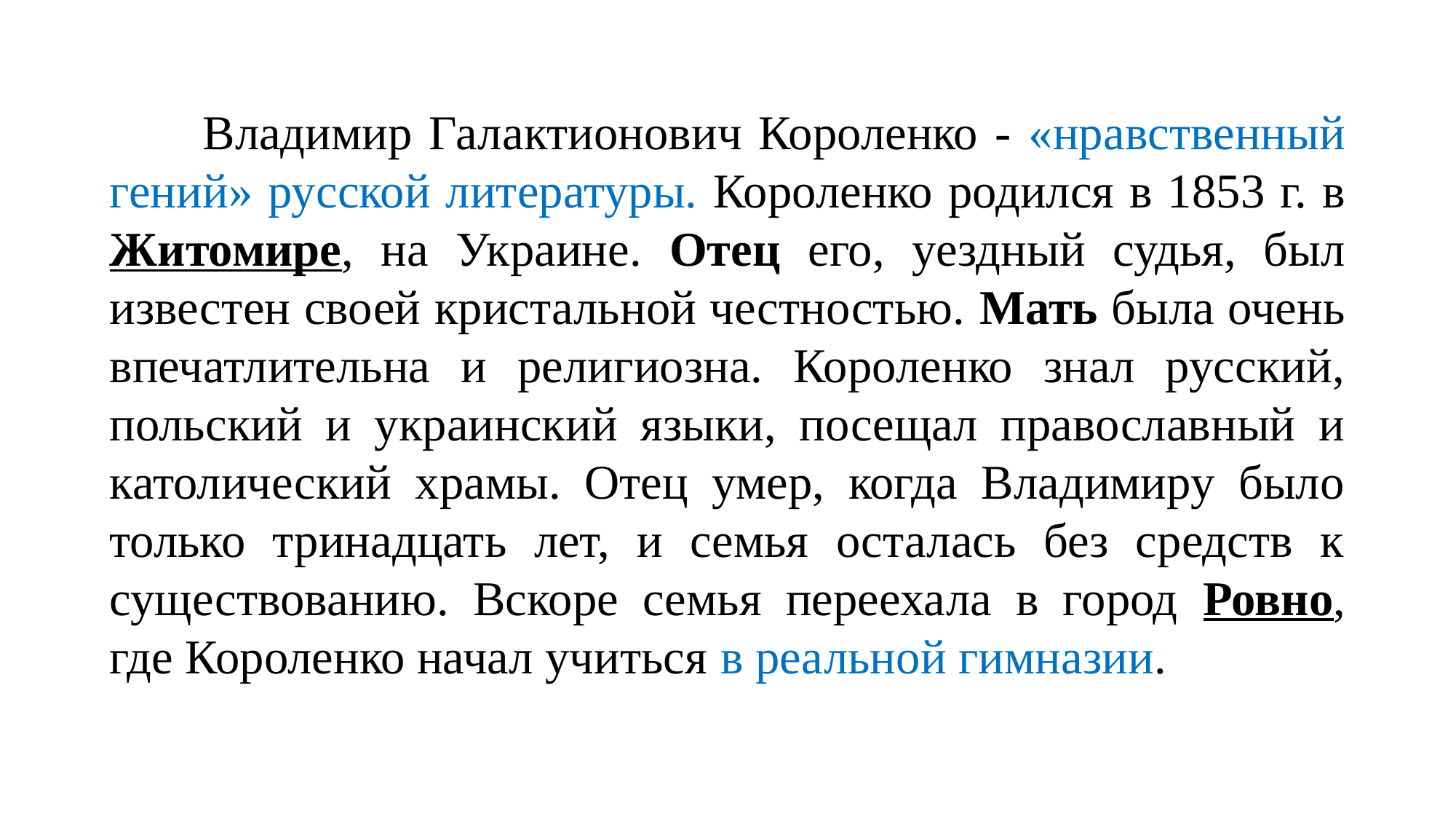

Владимир Галактионович Короленко - «нравственный гений» русской литературы. Короленко родился в 1853 г. в Житомире, на Украине. Отец его, уездный судья, был известен своей кристальной честностью. Мать была очень впечатлительна и религиозна. Короленко знал русский, польский и украинский языки, посещал православный и католический храмы. Отец умер, когда Владимиру было только тринадцать лет, и семья осталась без средств к существованию. Вскоре семья переехала в город Ровно, где Короленко начал учиться в реальной гимназии.